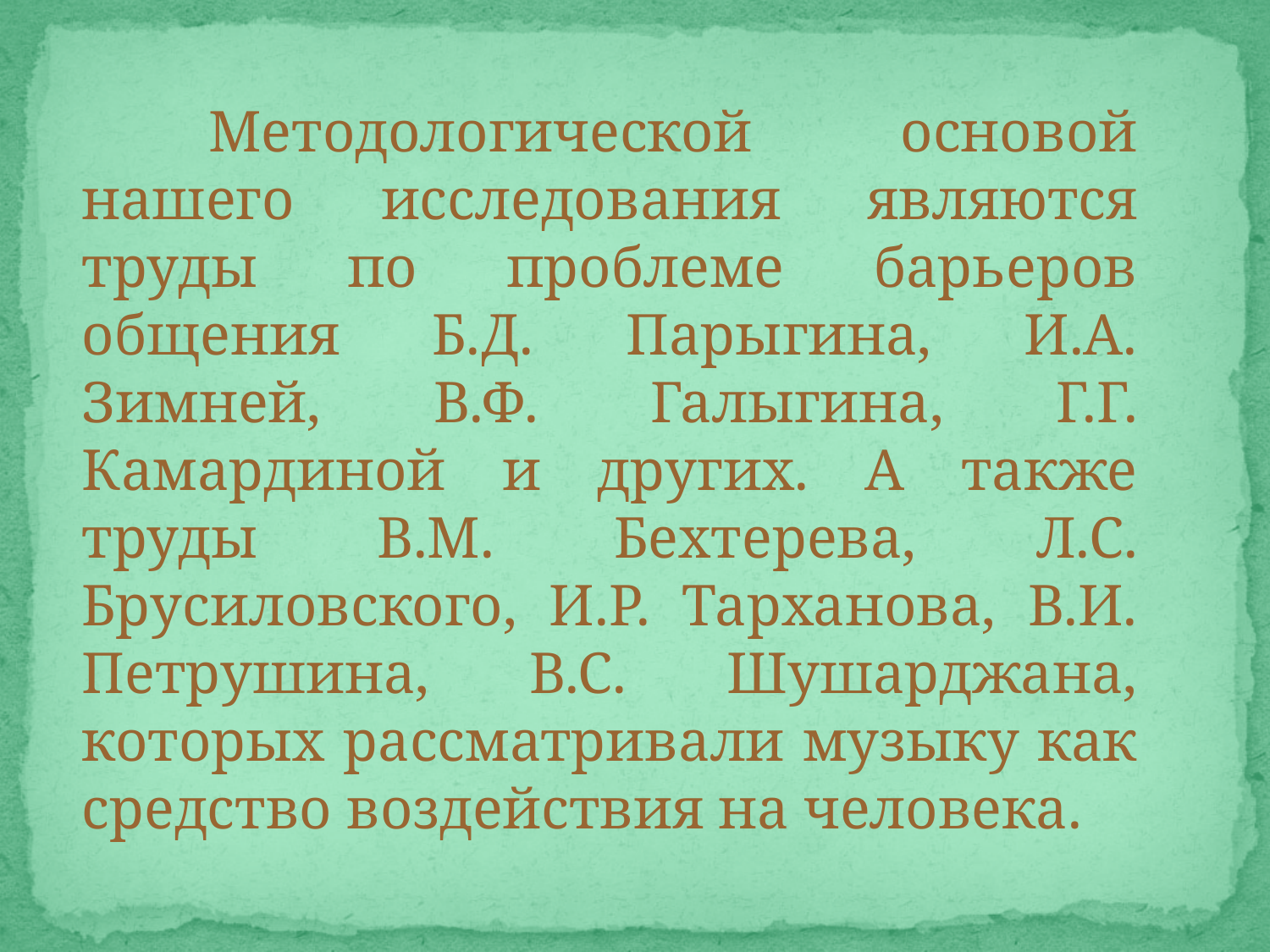

Методологической основой нашего исследования являются труды по проблеме барьеров общения Б.Д. Парыгина, И.А. Зимней, В.Ф. Галыгина, Г.Г. Камардиной и других. А также труды В.М. Бехтерева, Л.С. Брусиловского, И.Р. Тарханова, В.И. Петрушина, В.С. Шушарджана, которых рассматривали музыку как средство воздействия на человека.